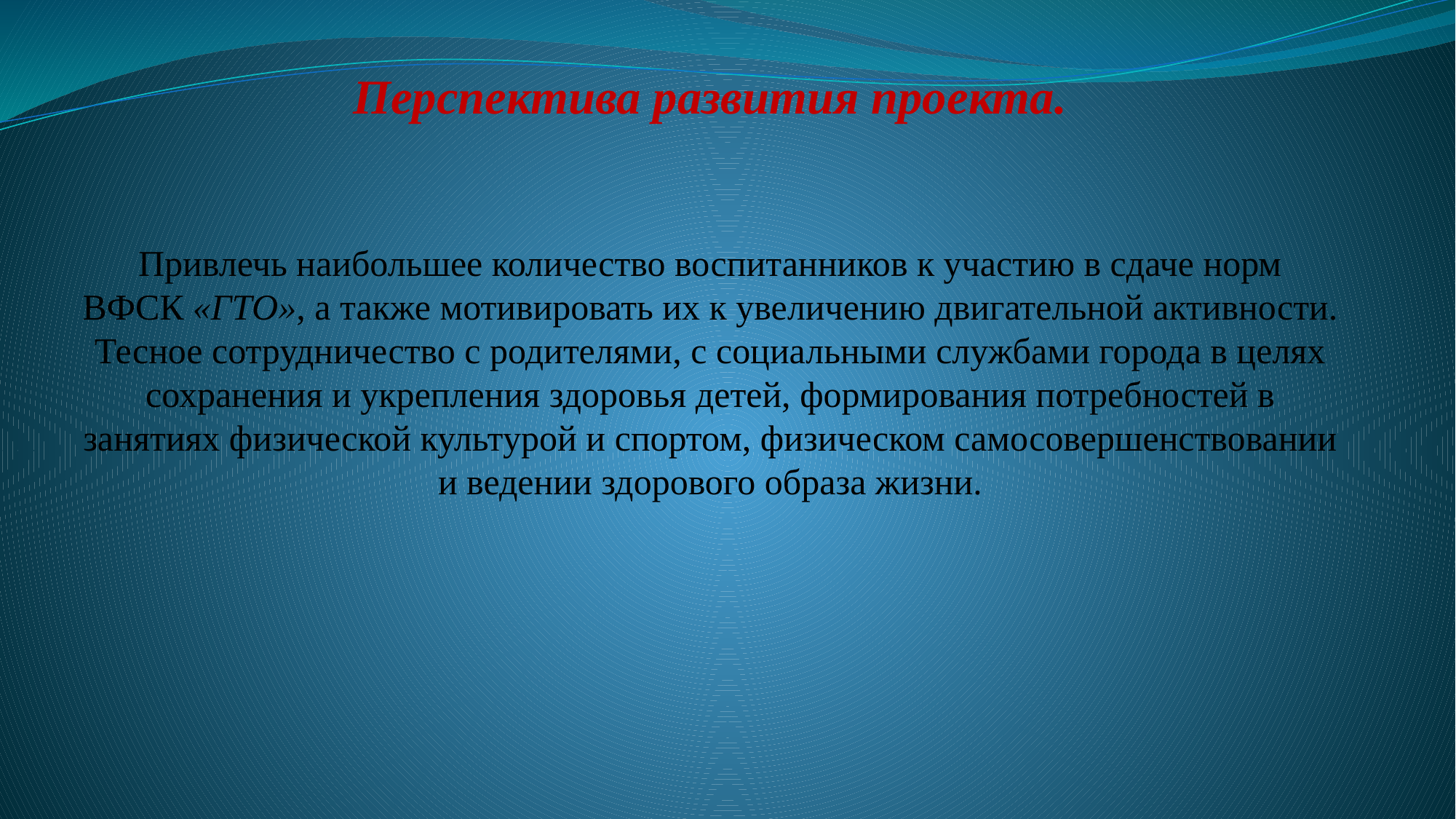

Перспектива развития проекта.

Привлечь наибольшее количество воспитанников к участию в сдаче норм ВФСК «ГТО», а также мотивировать их к увеличению двигательной активности.
Тесное сотрудничество с родителями, с социальными службами города в целях сохранения и укрепления здоровья детей, формирования потребностей в занятиях физической культурой и спортом, физическом самосовершенствовании и ведении здорового образа жизни.